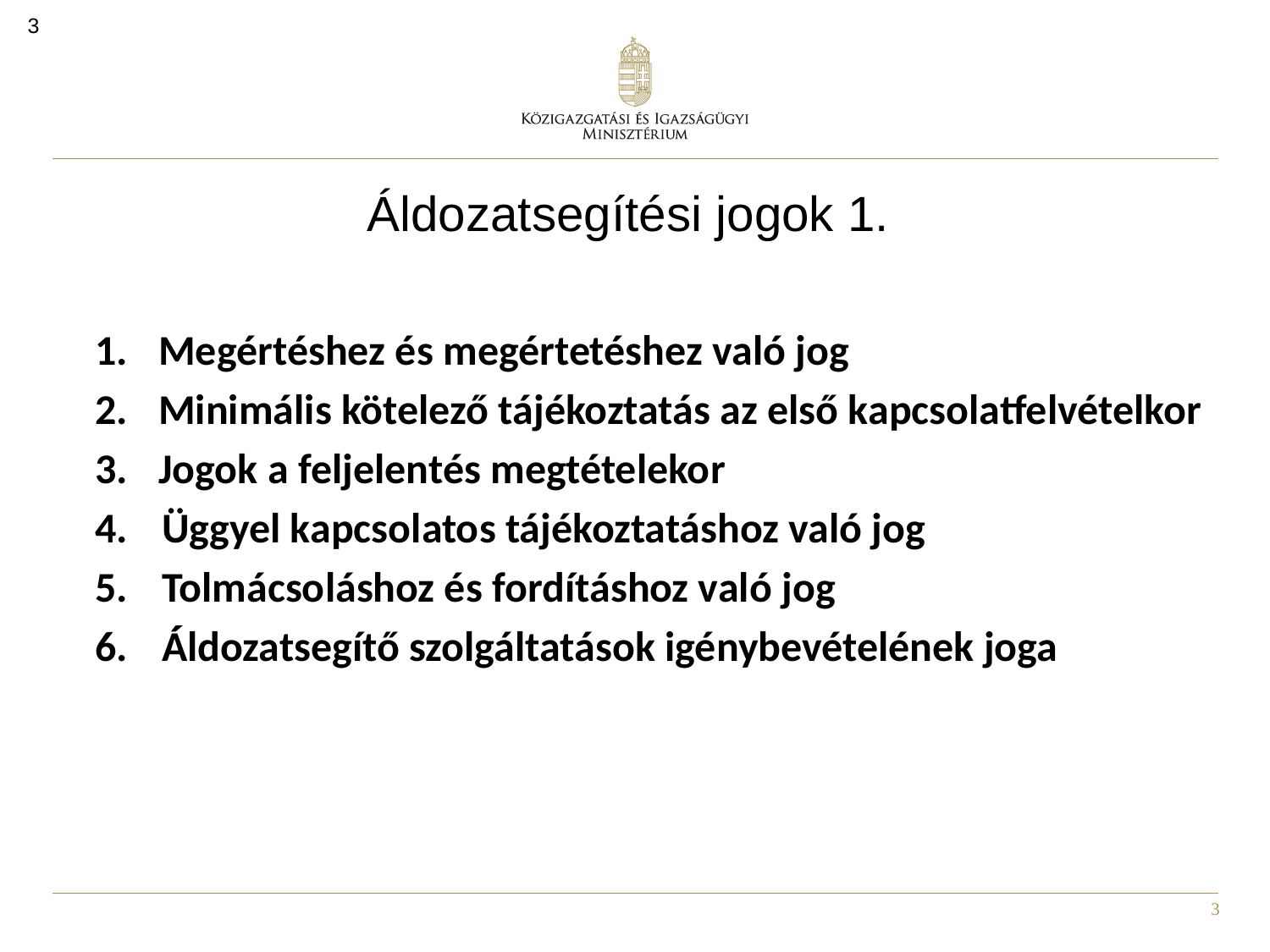

3
# Áldozatsegítési jogok 1.

Megértéshez és megértetéshez való jog
Minimális kötelező tájékoztatás az első kapcsolatfelvételkor
Jogok a feljelentés megtételekor
4. 	  Üggyel kapcsolatos tájékoztatáshoz való jog
5. 	  Tolmácsoláshoz és fordításhoz való jog
6. 	  Áldozatsegítő szolgáltatások igénybevételének joga